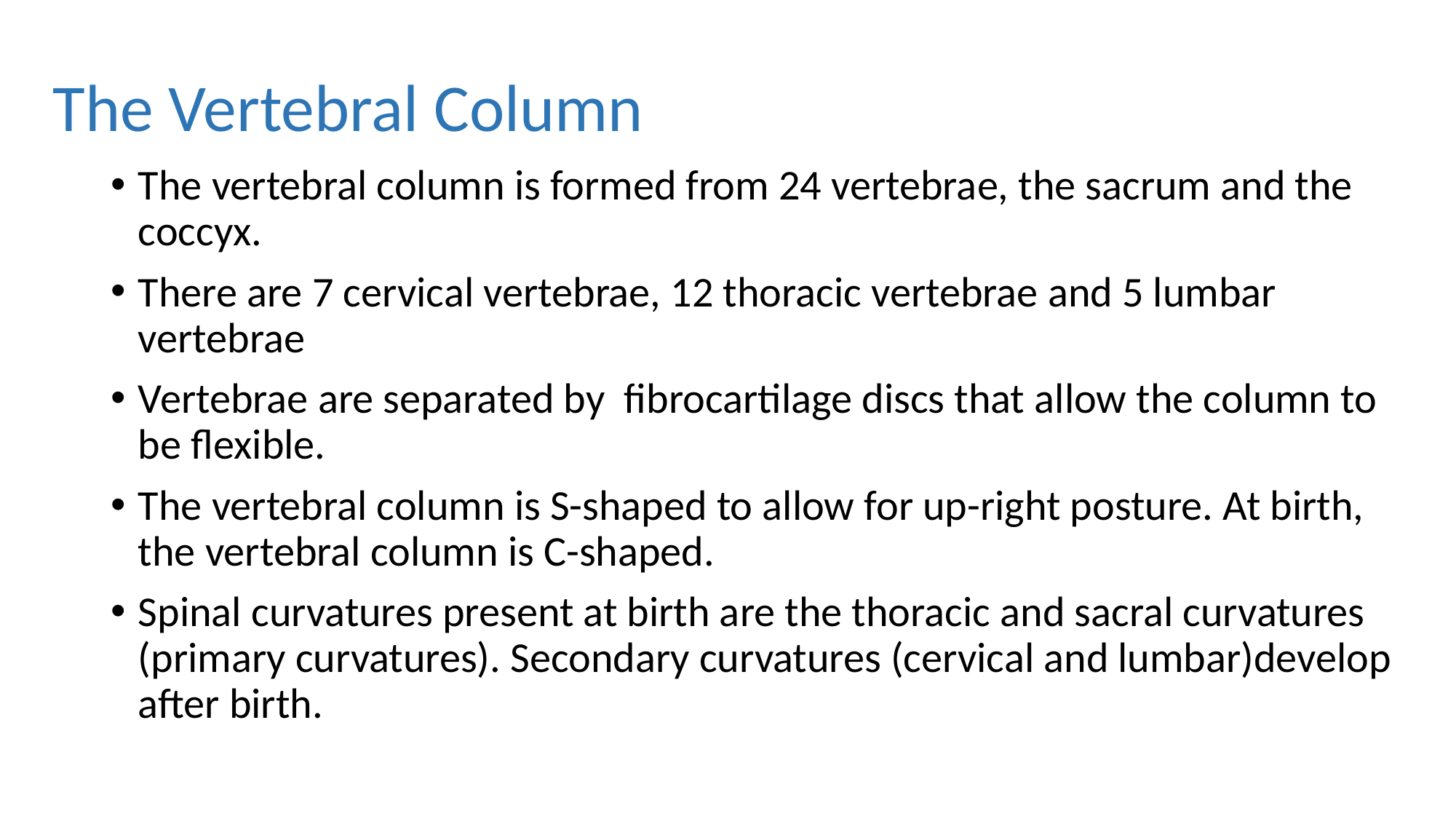

# The Vertebral Column
The vertebral column is formed from 24 vertebrae, the sacrum and the coccyx.
There are 7 cervical vertebrae, 12 thoracic vertebrae and 5 lumbar vertebrae
Vertebrae are separated by  fibrocartilage discs that allow the column to be flexible.
The vertebral column is S-shaped to allow for up-right posture. At birth, the vertebral column is C-shaped.
Spinal curvatures present at birth are the thoracic and sacral curvatures (primary curvatures). Secondary curvatures (cervical and lumbar)develop after birth.